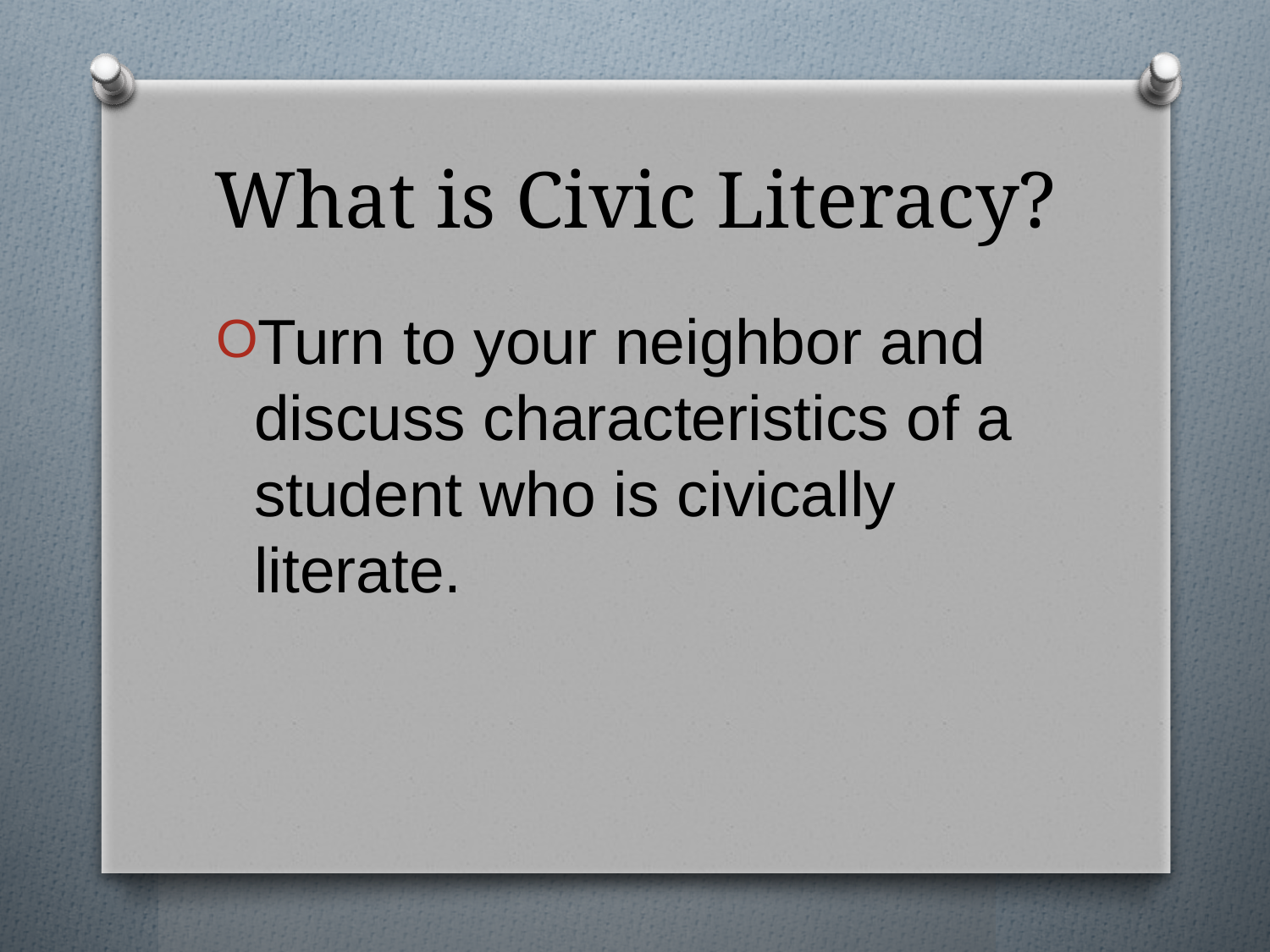

# What is Civic Literacy?
Turn to your neighbor and discuss characteristics of a student who is civically literate.